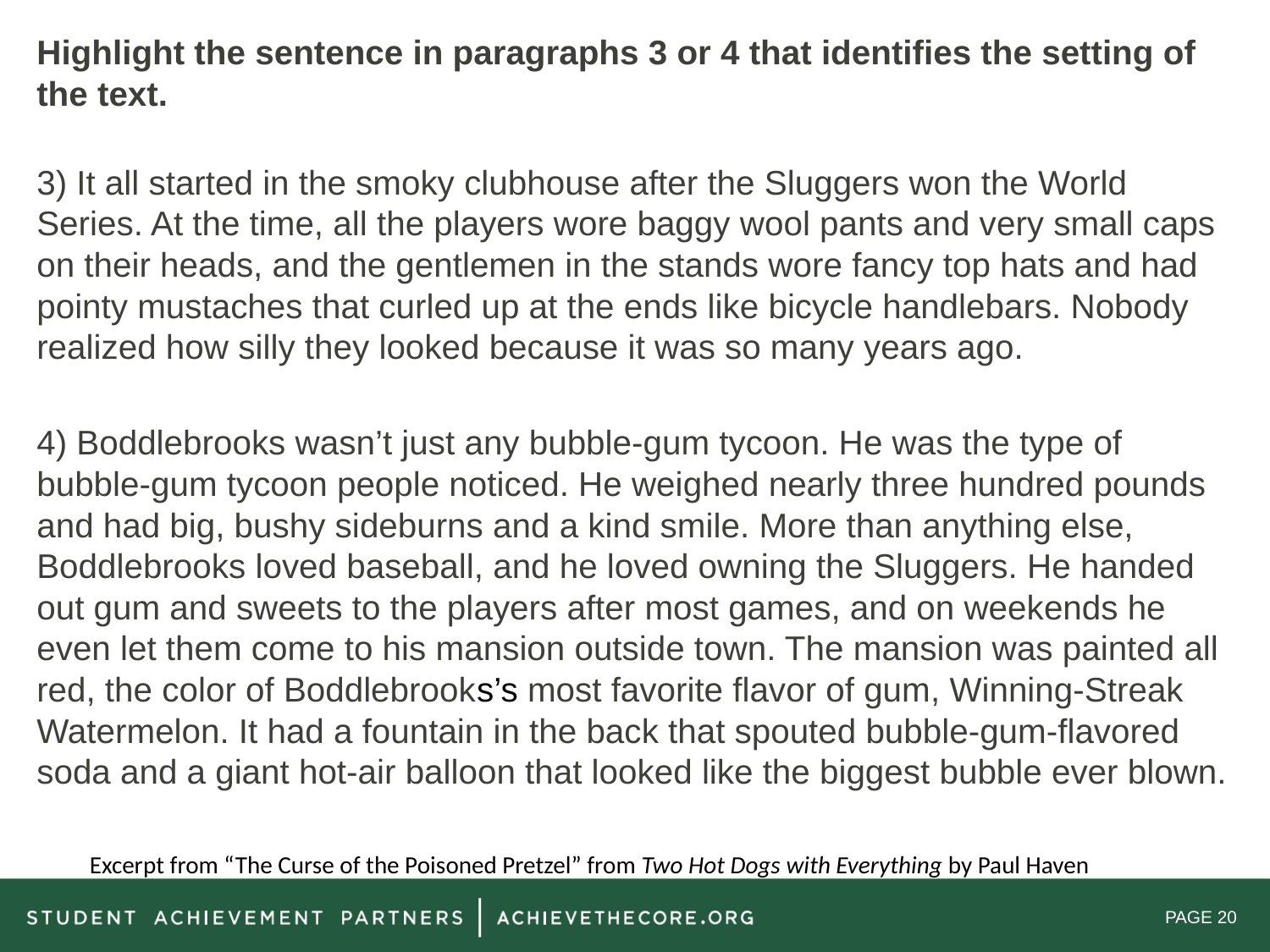

Highlight the sentence in paragraphs 3 or 4 that identifies the setting of the text.
3) It all started in the smoky clubhouse after the Sluggers won the World Series. At the time, all the players wore baggy wool pants and very small caps on their heads, and the gentlemen in the stands wore fancy top hats and had pointy mustaches that curled up at the ends like bicycle handlebars. Nobody realized how silly they looked because it was so many years ago.

4) Boddlebrooks wasn’t just any bubble-gum tycoon. He was the type of bubble-gum tycoon people noticed. He weighed nearly three hundred pounds and had big, bushy sideburns and a kind smile. More than anything else, Boddlebrooks loved baseball, and he loved owning the Sluggers. He handed out gum and sweets to the players after most games, and on weekends he even let them come to his mansion outside town. The mansion was painted all red, the color of Boddlebrooks’s most favorite flavor of gum, Winning-Streak Watermelon. It had a fountain in the back that spouted bubble-gum-flavored soda and a giant hot-air balloon that looked like the biggest bubble ever blown.

Excerpt from “The Curse of the Poisoned Pretzel” from Two Hot Dogs with Everything by Paul Haven